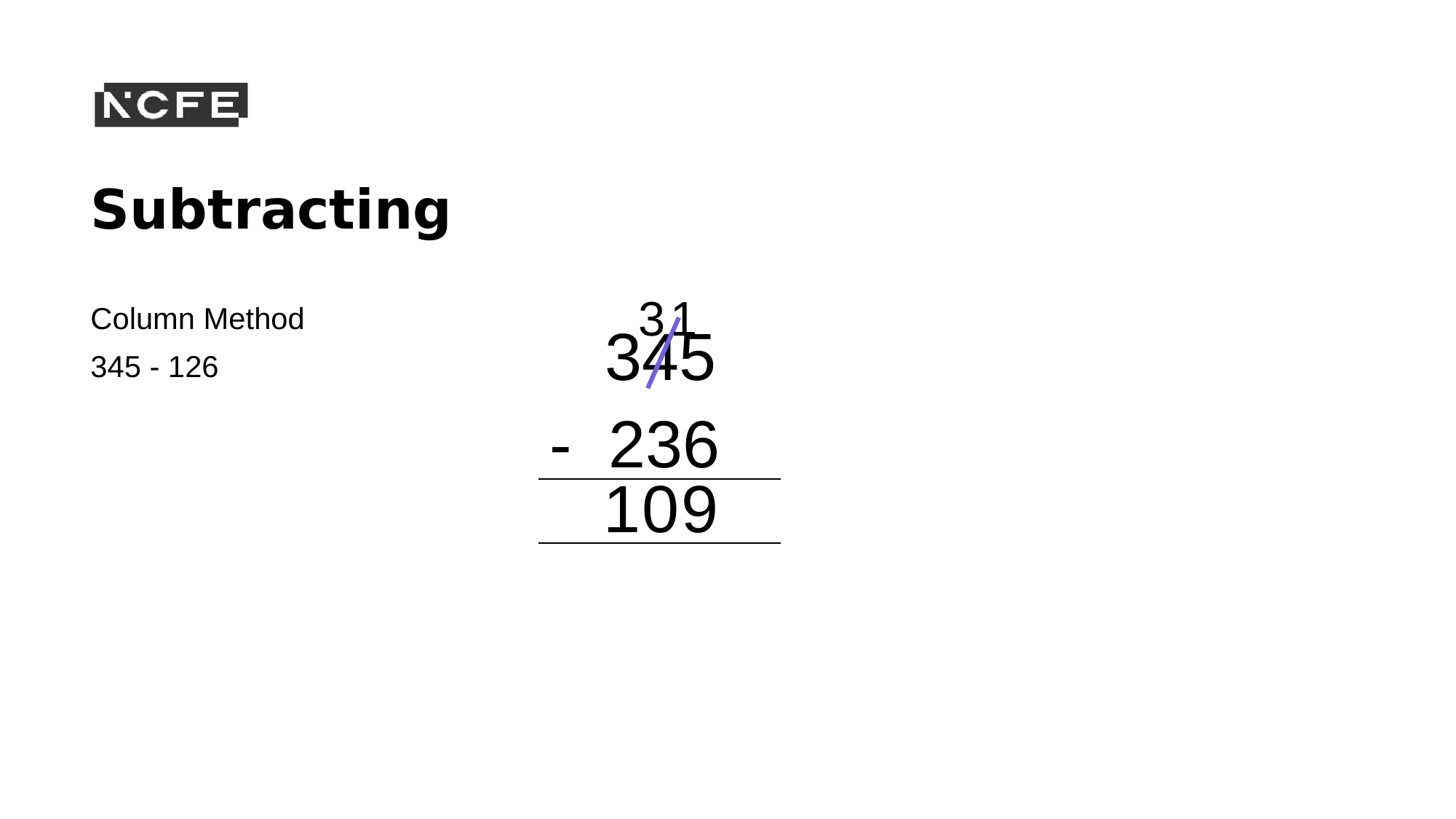

# Subtracting
3
1
Column Method
345 - 126

   345
-  236

1
0
9